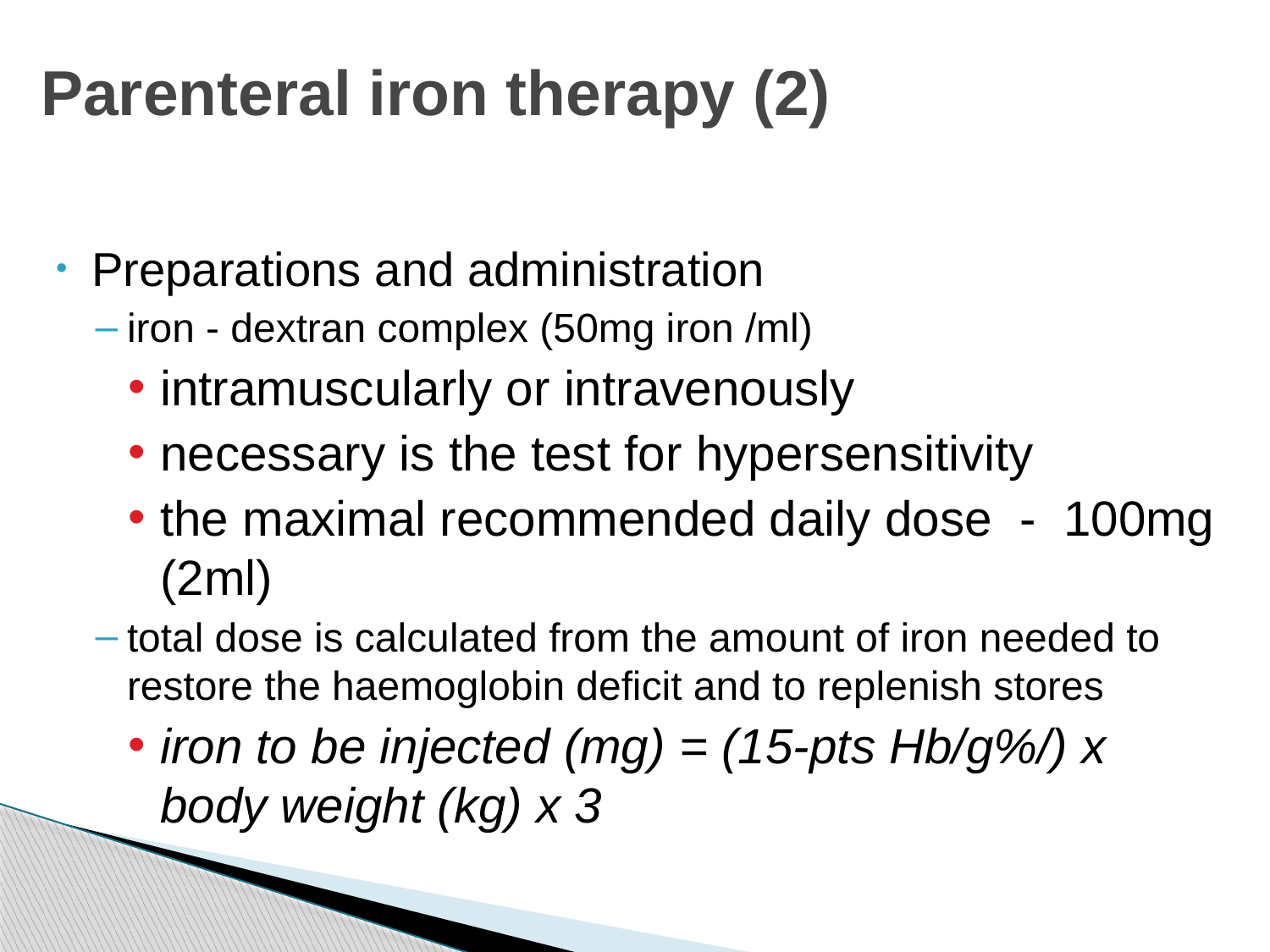

# Parenteral iron therapy (2)
Preparations and administration
iron - dextran complex (50mg iron /ml)
intramuscularly or intravenously
necessary is the test for hypersensitivity
the maximal recommended daily dose  -  100mg (2ml)
total dose is calculated from the amount of iron needed to restore the haemoglobin deficit and to replenish stores
iron to be injected (mg) = (15-pts Hb/g%/) x body weight (kg) x 3